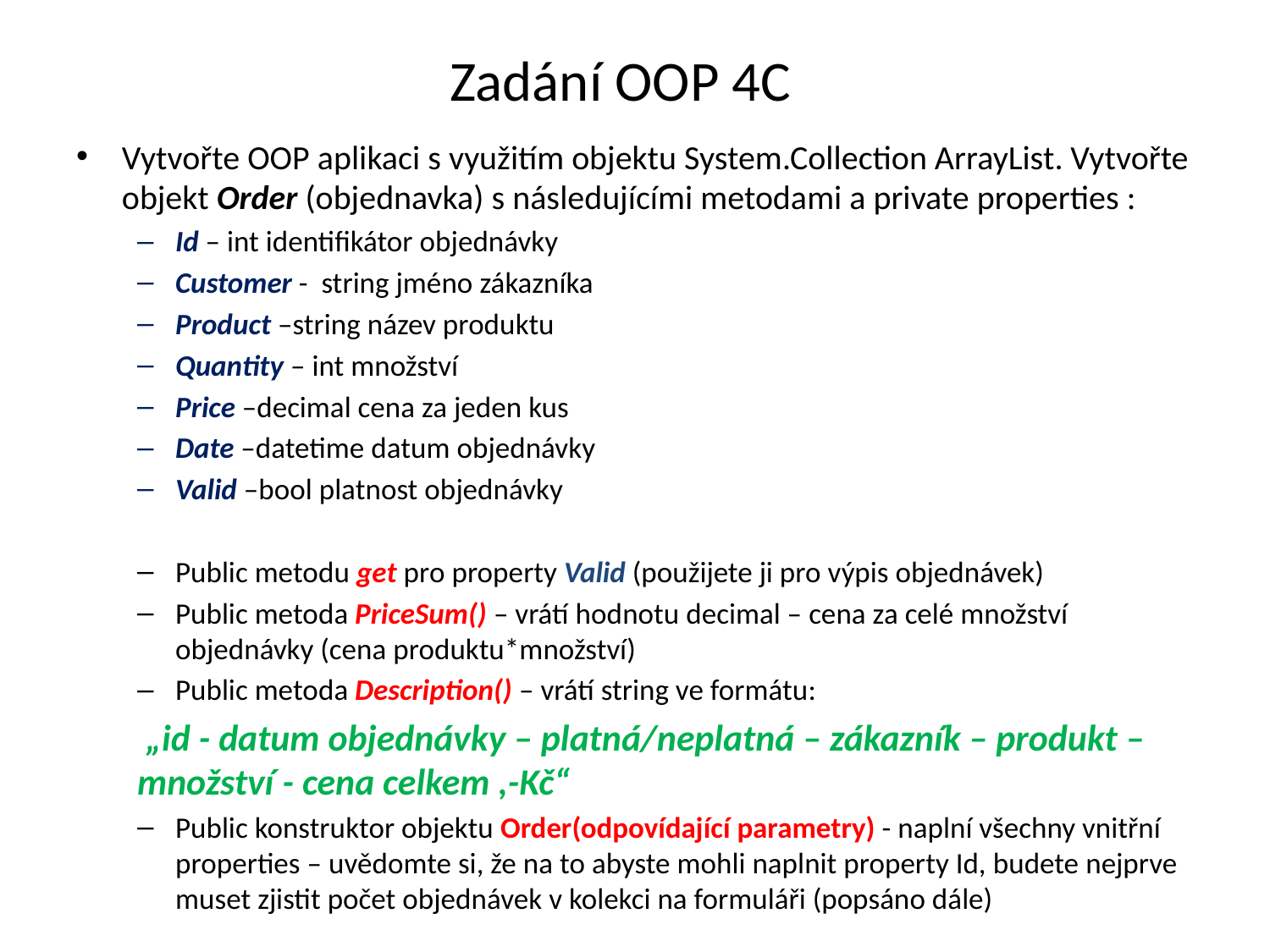

# Zadání OOP 4C
Vytvořte OOP aplikaci s využitím objektu System.Collection ArrayList. Vytvořte objekt Order (objednavka) s následujícími metodami a private properties :
Id – int identifikátor objednávky
Customer -  string jméno zákazníka
Product –string název produktu
Quantity – int množství
Price –decimal cena za jeden kus
Date –datetime datum objednávky
Valid –bool platnost objednávky

Public metodu get pro property Valid (použijete ji pro výpis objednávek)
Public metoda PriceSum() – vrátí hodnotu decimal – cena za celé množství objednávky (cena produktu*množství)
Public metoda Description() – vrátí string ve formátu:
 „id - datum objednávky – platná/neplatná – zákazník – produkt – množství - cena celkem ,-Kč“
Public konstruktor objektu Order(odpovídající parametry) - naplní všechny vnitřní properties – uvědomte si, že na to abyste mohli naplnit property Id, budete nejprve muset zjistit počet objednávek v kolekci na formuláři (popsáno dále)